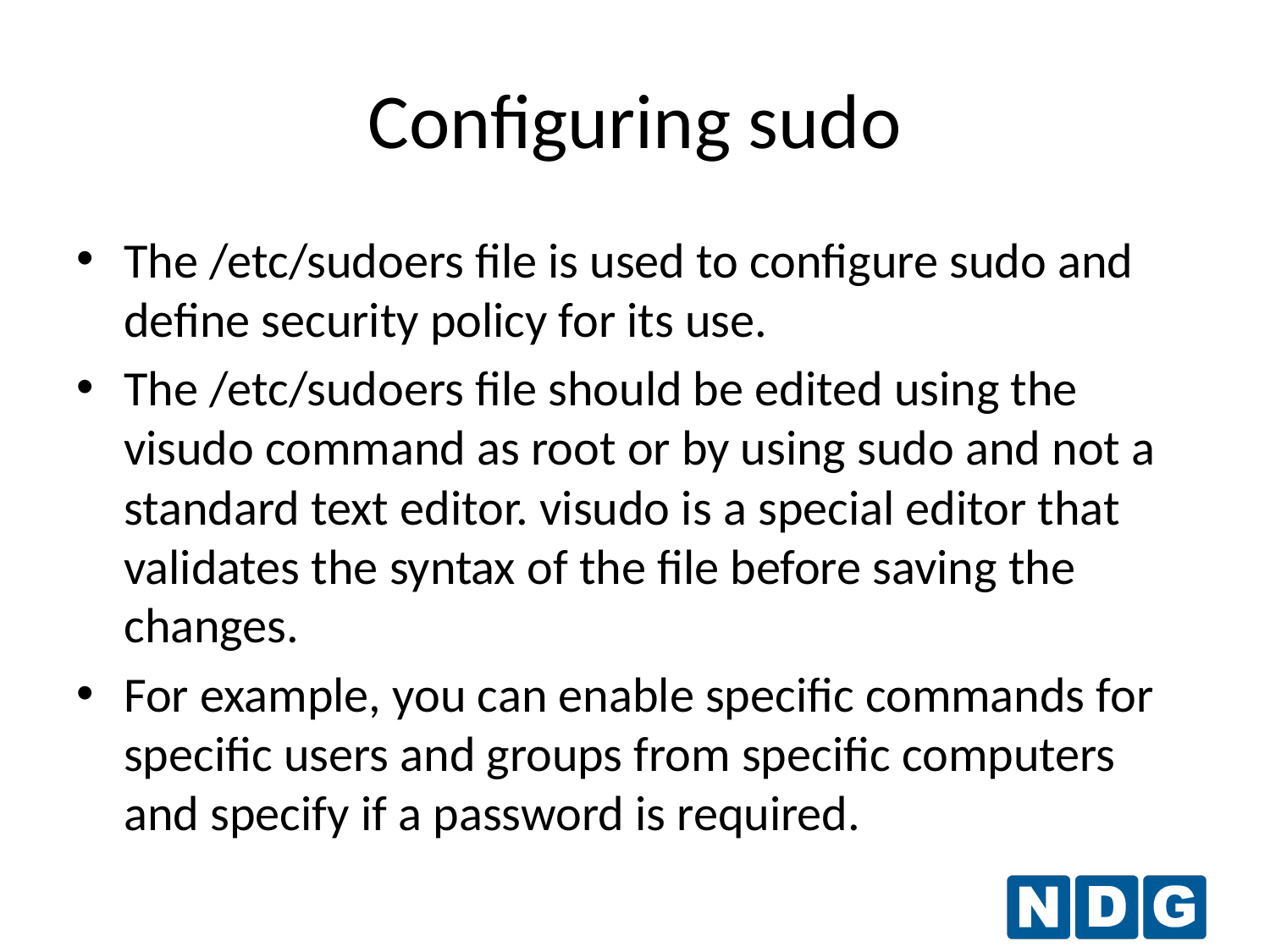

# Configuring sudo
The /etc/sudoers file is used to configure sudo and define security policy for its use.
The /etc/sudoers file should be edited using the visudo command as root or by using sudo and not a standard text editor. visudo is a special editor that validates the syntax of the file before saving the changes.
For example, you can enable specific commands for specific users and groups from specific computers and specify if a password is required.